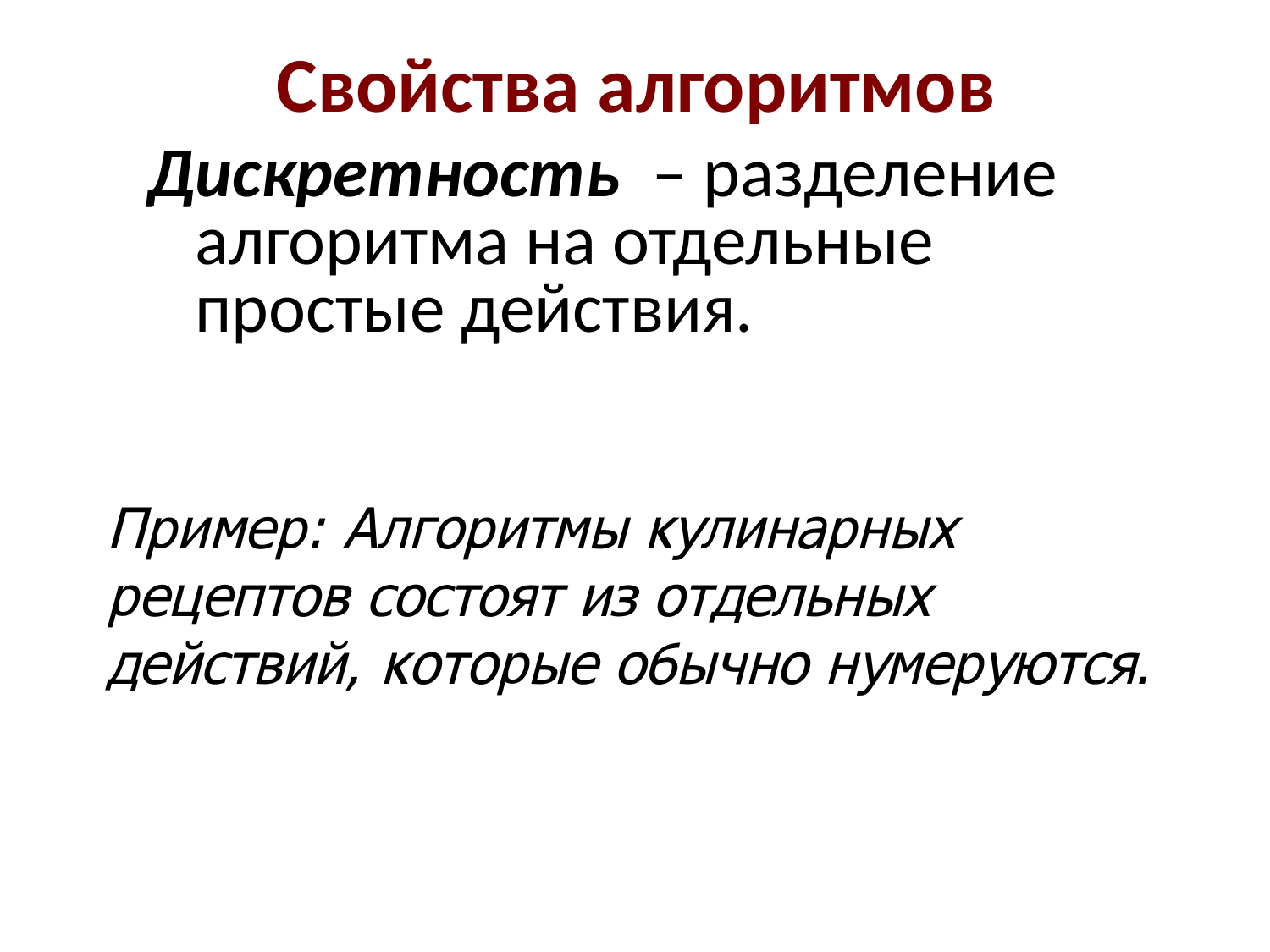

# Свойства алгоритмов
Дискретность  – разделение алгоритма на отдельные простые действия.
Пример: Алгоритмы кулинарных рецептов состоят из отдельных действий, которые обычно нумеруются.